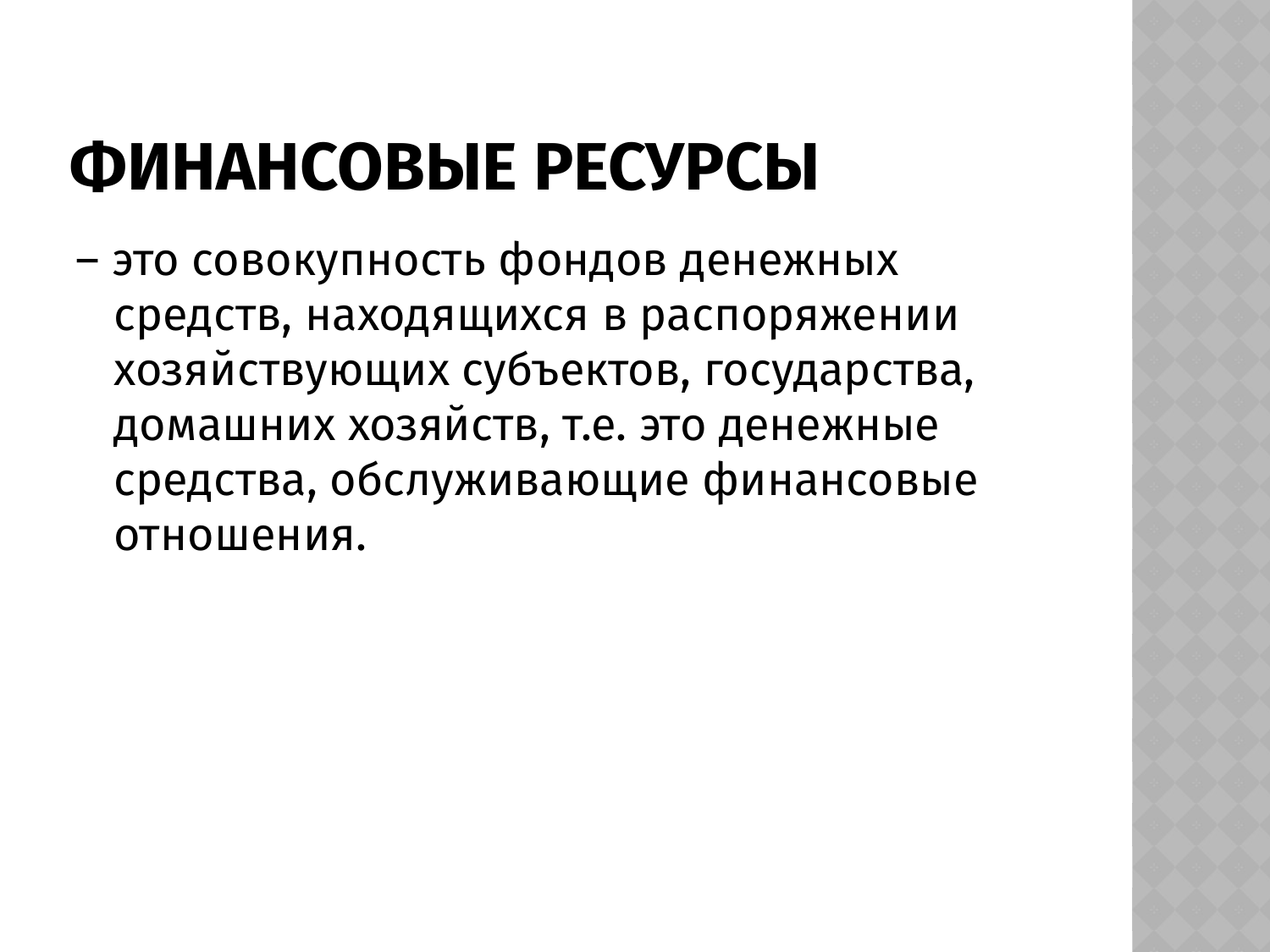

# Финансовые ресурсы
– это совокупность фондов денежных средств, находящихся в распоряжении хозяйствующих субъектов, государства, домашних хозяйств, т.е. это денежные средства, обслуживающие финансовые отношения.